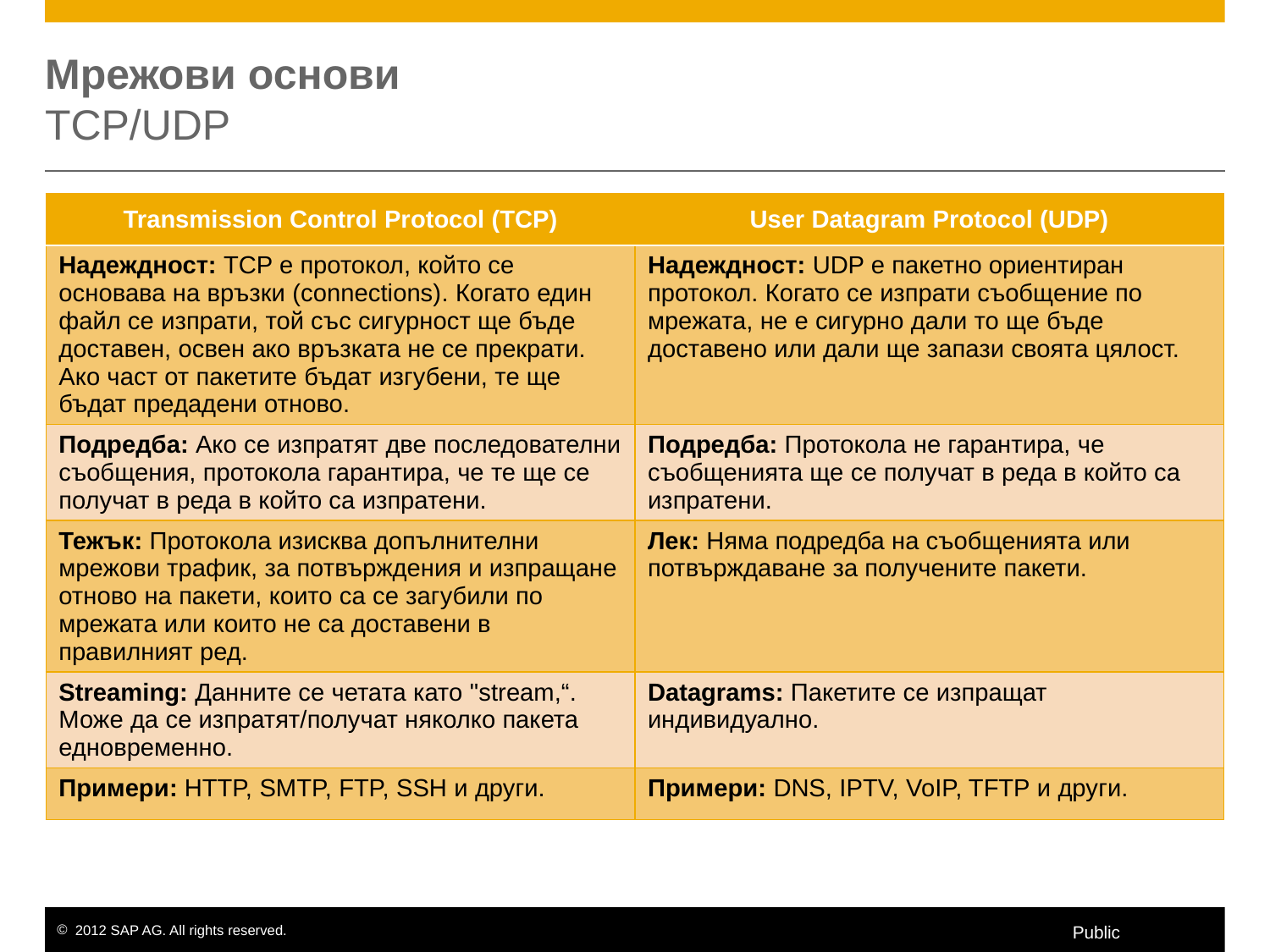

# Мрежови основи TCP/UDP
| Transmission Control Protocol (TCP) | User Datagram Protocol (UDP) |
| --- | --- |
| Надеждност: TCP е протокол, който се основава на връзки (connections). Когато един файл се изпрати, той със сигурност ще бъде доставен, освен ако връзката не се прекрати. Ако част от пакетите бъдат изгубени, те ще бъдат предадени отново. | Надеждност: UDP е пакетно ориентиран протокол. Когато се изпрати съобщение по мрежата, не е сигурно дали то ще бъде доставено или дали ще запази своята цялост. |
| Подредба: Ако се изпратят две последователни съобщения, протокола гарантира, че те ще се получат в реда в който са изпратени. | Подредба: Протокола не гарантира, че съобщенията ще се получат в реда в който са изпратени. |
| Тежък: Протокола изисква допълнителни мрежови трафик, за потвърждения и изпращане отново на пакети, които са се загубили по мрежата или които не са доставени в правилният ред. | Лек: Няма подредба на съобщенията или потвърждаване за получените пакети. |
| Streaming: Данните се четата като "stream,“. Може да се изпратят/получат няколко пакета едновременно. | Datagrams: Пакетите се изпращат индивидуално. |
| Примери: HTTP, SMTP, FTP, SSH и други. | Примери: DNS, IPTV, VoIP, TFTP и други. |